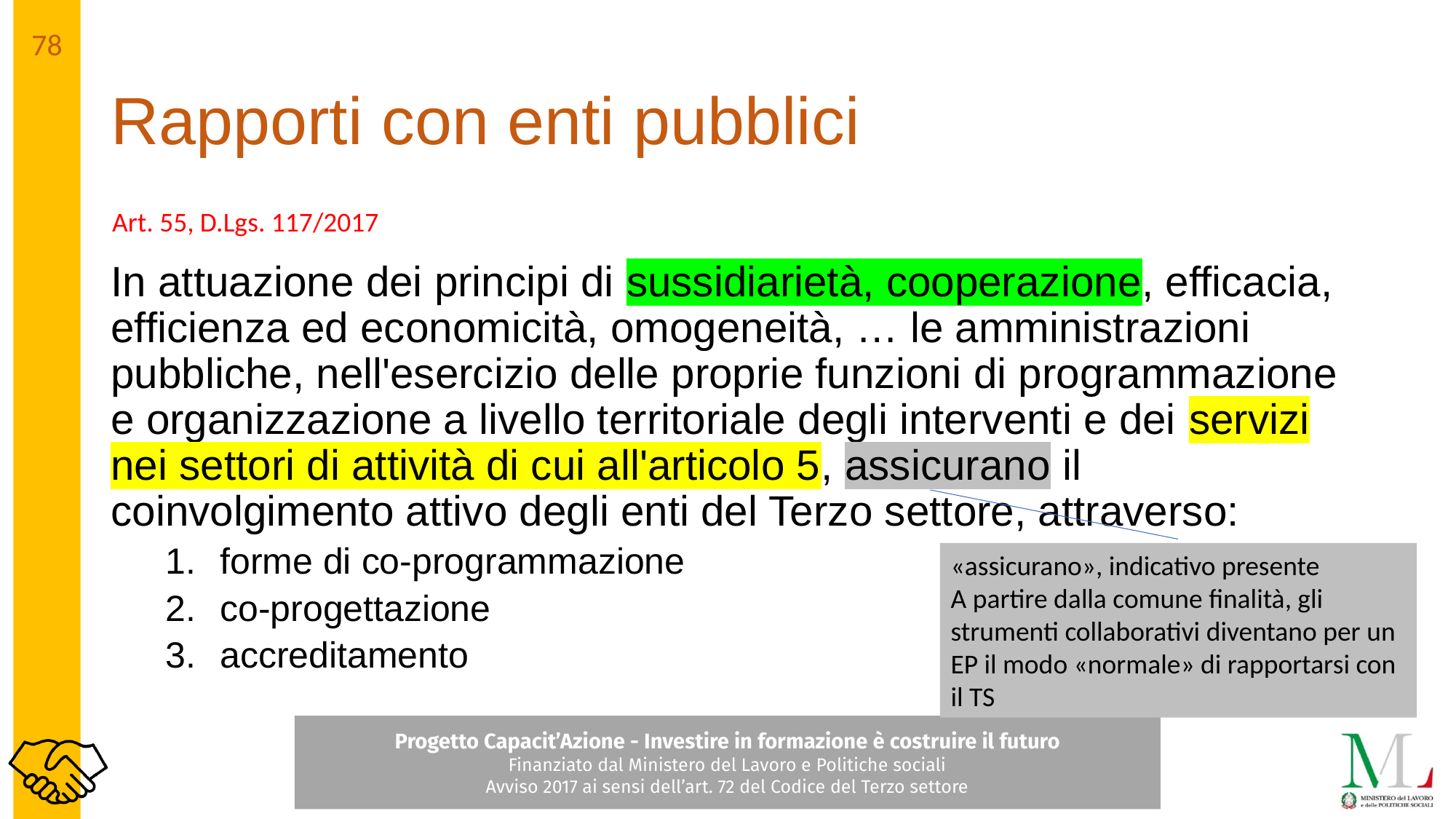

# Rapporti con enti pubblici
Art. 55, D.Lgs. 117/2017
In attuazione dei principi di sussidiarietà, cooperazione, efficacia, efficienza ed economicità, omogeneità, … le amministrazioni pubbliche, nell'esercizio delle proprie funzioni di programmazione e organizzazione a livello territoriale degli interventi e dei servizi nei settori di attività di cui all'articolo 5, assicurano il coinvolgimento attivo degli enti del Terzo settore, attraverso:
forme di co-programmazione
co-progettazione
accreditamento
«assicurano», indicativo presente
A partire dalla comune finalità, gli strumenti collaborativi diventano per un EP il modo «normale» di rapportarsi con il TS
78